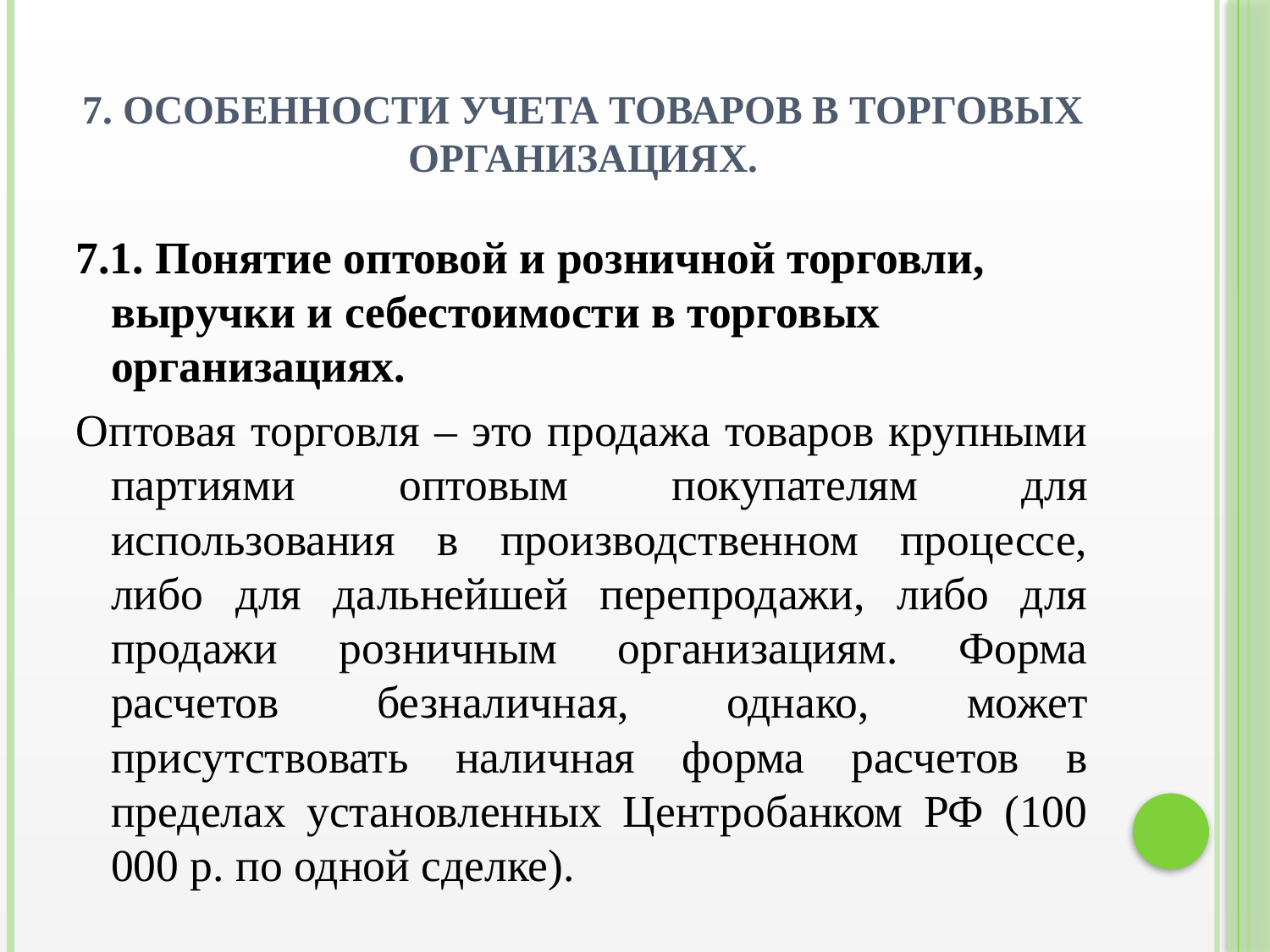

# 7. Особенности учета товаров в торговых организациях.
7.1. Понятие оптовой и розничной торговли, выручки и себестоимости в торговых организациях.
Оптовая торговля – это продажа товаров крупными партиями оптовым покупателям для использования в производственном процессе, либо для дальнейшей перепродажи, либо для продажи розничным организациям. Форма расчетов безналичная, однако, может присутствовать наличная форма расчетов в пределах установленных Центробанком РФ (100 000 р. по одной сделке).